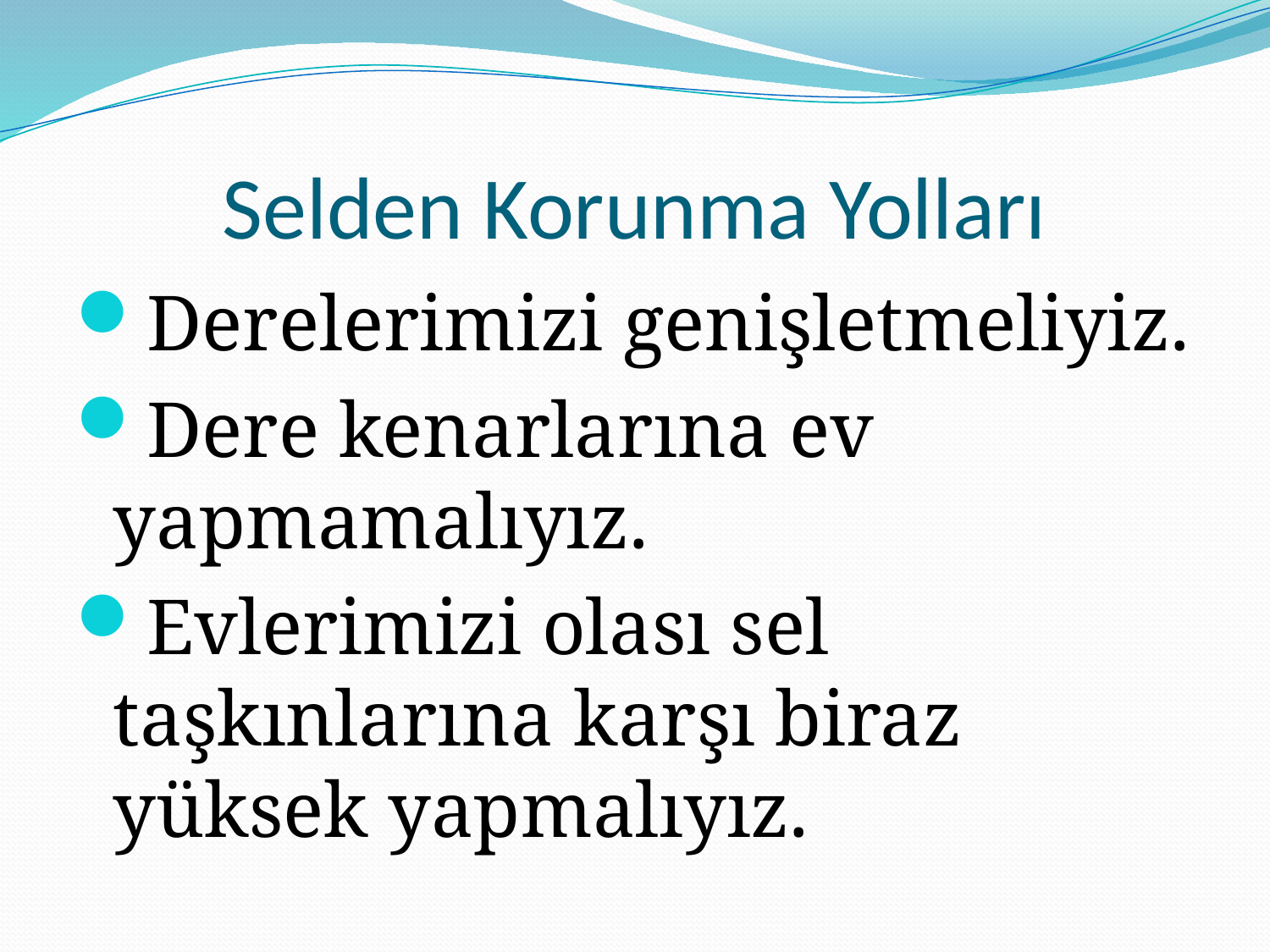

# Selden Korunma Yolları
Derelerimizi genişletmeliyiz.
Dere kenarlarına ev yapmamalıyız.
Evlerimizi olası sel taşkınlarına karşı biraz yüksek yapmalıyız.